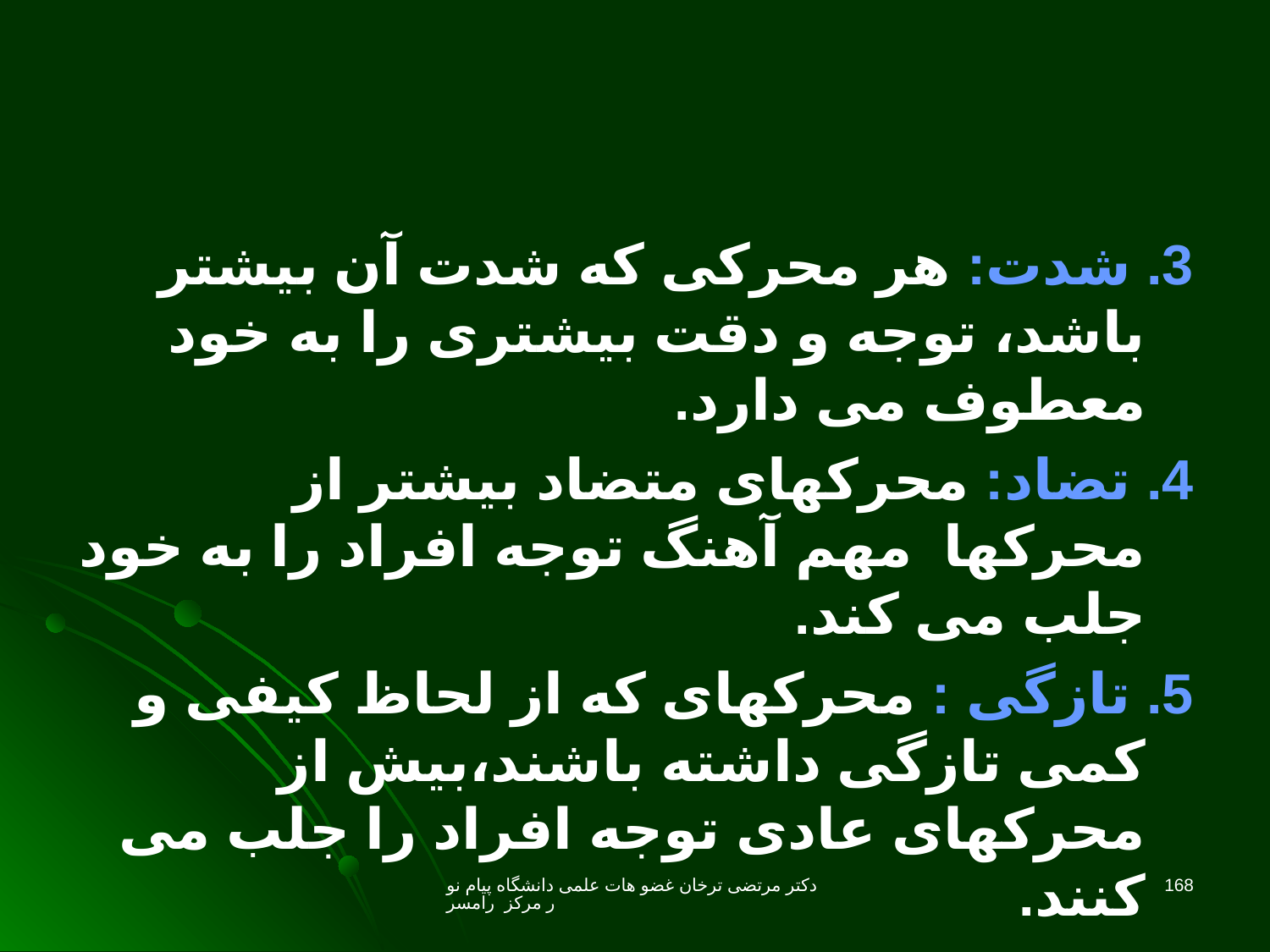

3. شدت: هر محرکی که شدت آن بیشتر باشد، توجه و دقت بیشتری را به خود معطوف می دارد.
4. تضاد: محرکهای متضاد بیشتر از محرکها  مهم آهنگ توجه افراد را به خود جلب می کند.
5. تازگی : محرکهای که از لحاظ کیفی و کمی تازگی داشته باشند،بیش از محرکهای عادی توجه افراد را جلب می کنند.
دکتر مرتضی ترخان غضو هات علمی دانشگاه پیام نور مرکز رامسر
168